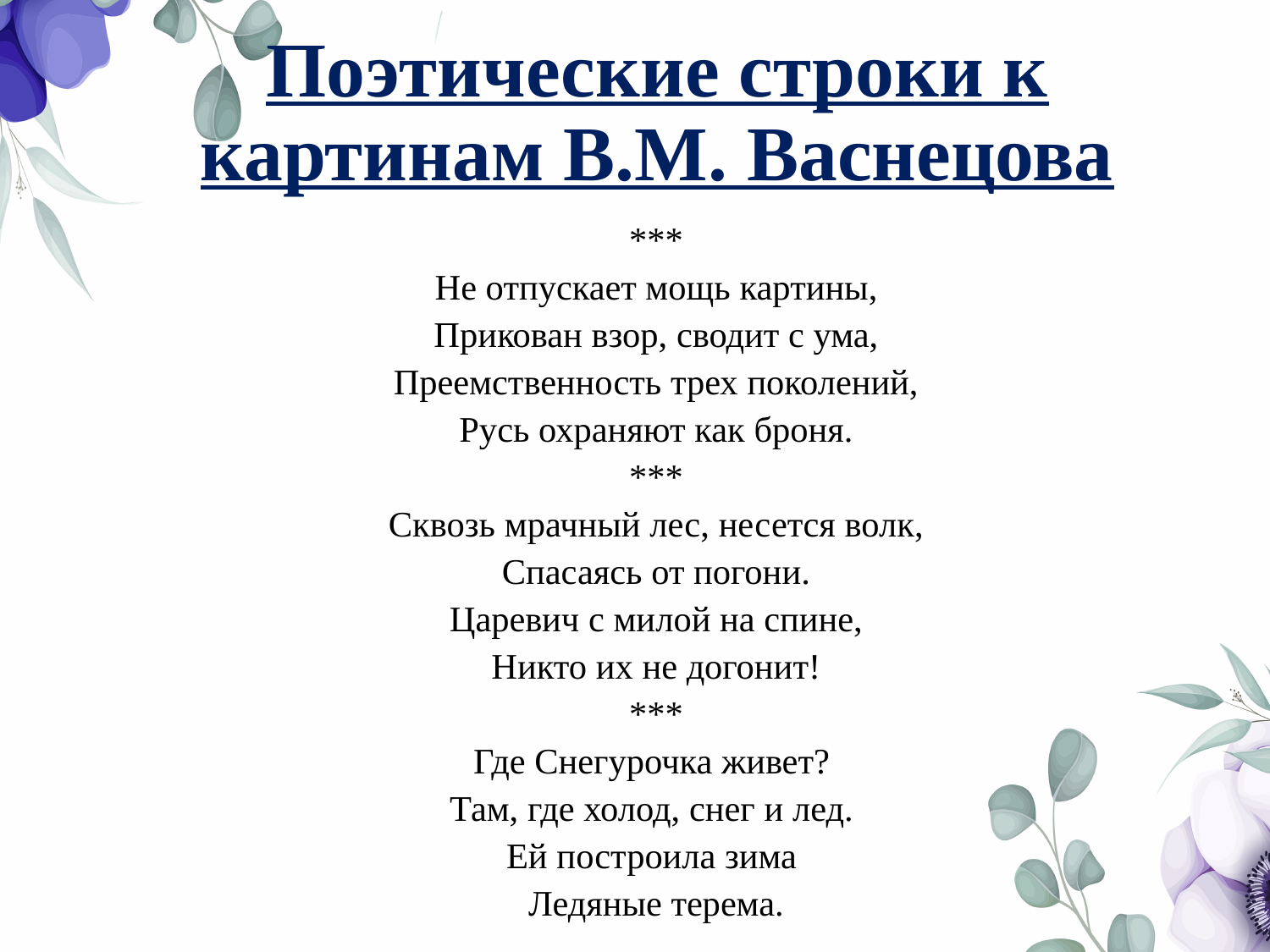

# Поэтические строки к картинам В.М. Васнецова
***
Не отпускает мощь картины,
Прикован взор, сводит с ума,
Преемственность трех поколений,
Русь охраняют как броня.
***
Сквозь мрачный лес, несется волк,
Спасаясь от погони.
Царевич с милой на спине,
Никто их не догонит!
***
Где Снегурочка живет?
Там, где холод, снег и лед.
Ей построила зима
Ледяные терема.